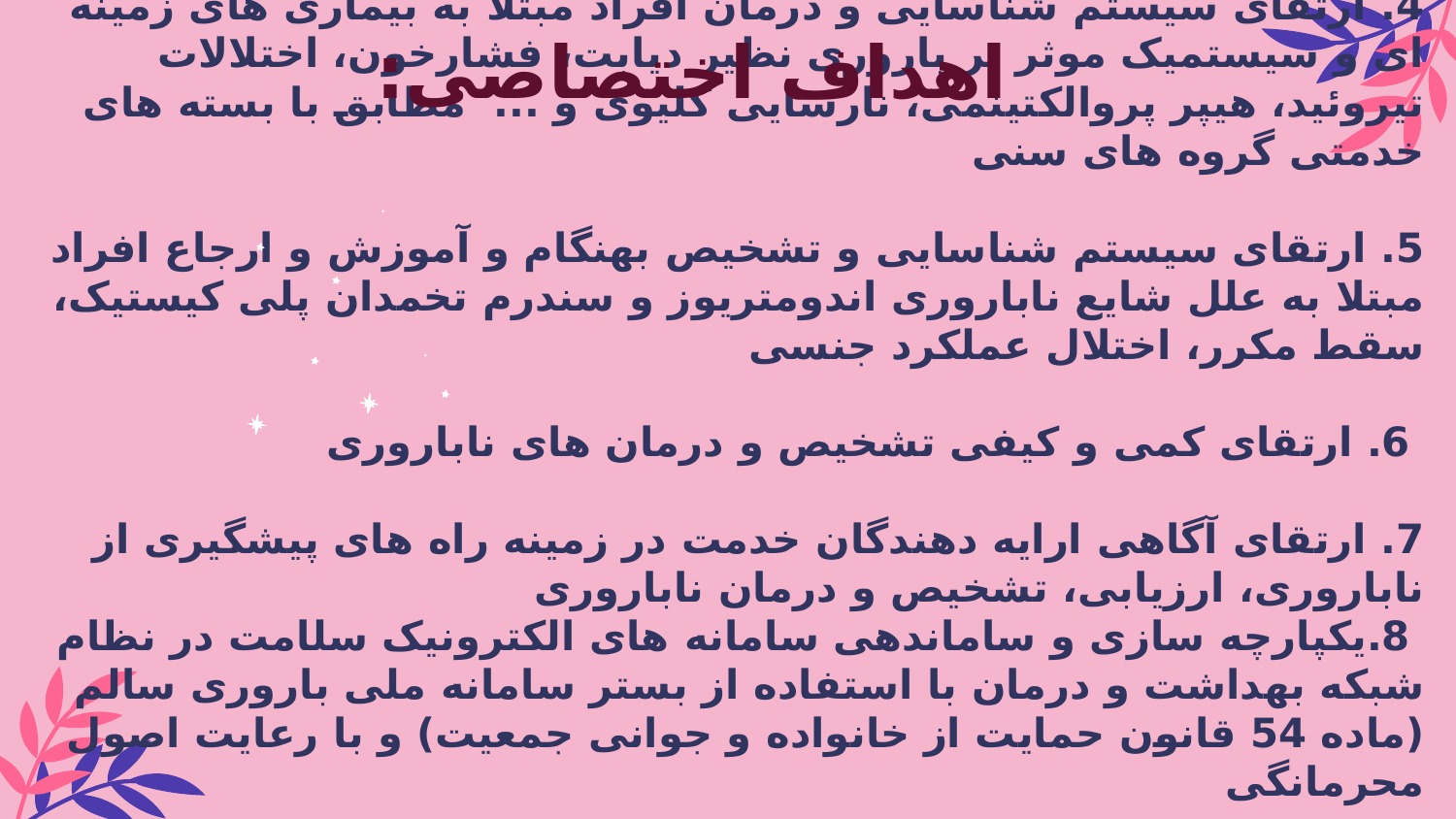

اهداف اختصاصی:

# 4. ارتقای سیستم شناسایی و درمان افراد مبتلا به بیماری های زمینه ای و سیستمیک موثر بر باروری نظیر دیابت، فشارخون، اختلالات تیروئید، هیپر پروالکتینمی، نارسایی کلیوی و ...  مطابق با بسته های خدمتی گروه های سنی 5. ارتقای سیستم شناسایی و تشخیص بهنگام و آموزش و ارجاع افراد مبتلا به علل شایع ناباروری اندومتریوز و سندرم تخمدان پلی کیستیک، سقط مکرر، اختلال عملکرد جنسی 6. ارتقای کمی و کیفی تشخیص و درمان های ناباروری 7. ارتقای آگاهی ارایه دهندگان خدمت در زمینه راه های پیشگیری از ناباروری، ارزیابی، تشخیص و درمان ناباروری 8.یکپارچه سازی و ساماندهی سامانه های الکترونیک سلامت در نظام شبکه بهداشت و درمان با استفاده از بستر سامانه ملی باروری سالم (ماده 54 قانون حمایت از خانواده و جوانی جمعیت) و با رعایت اصول محرمانگی